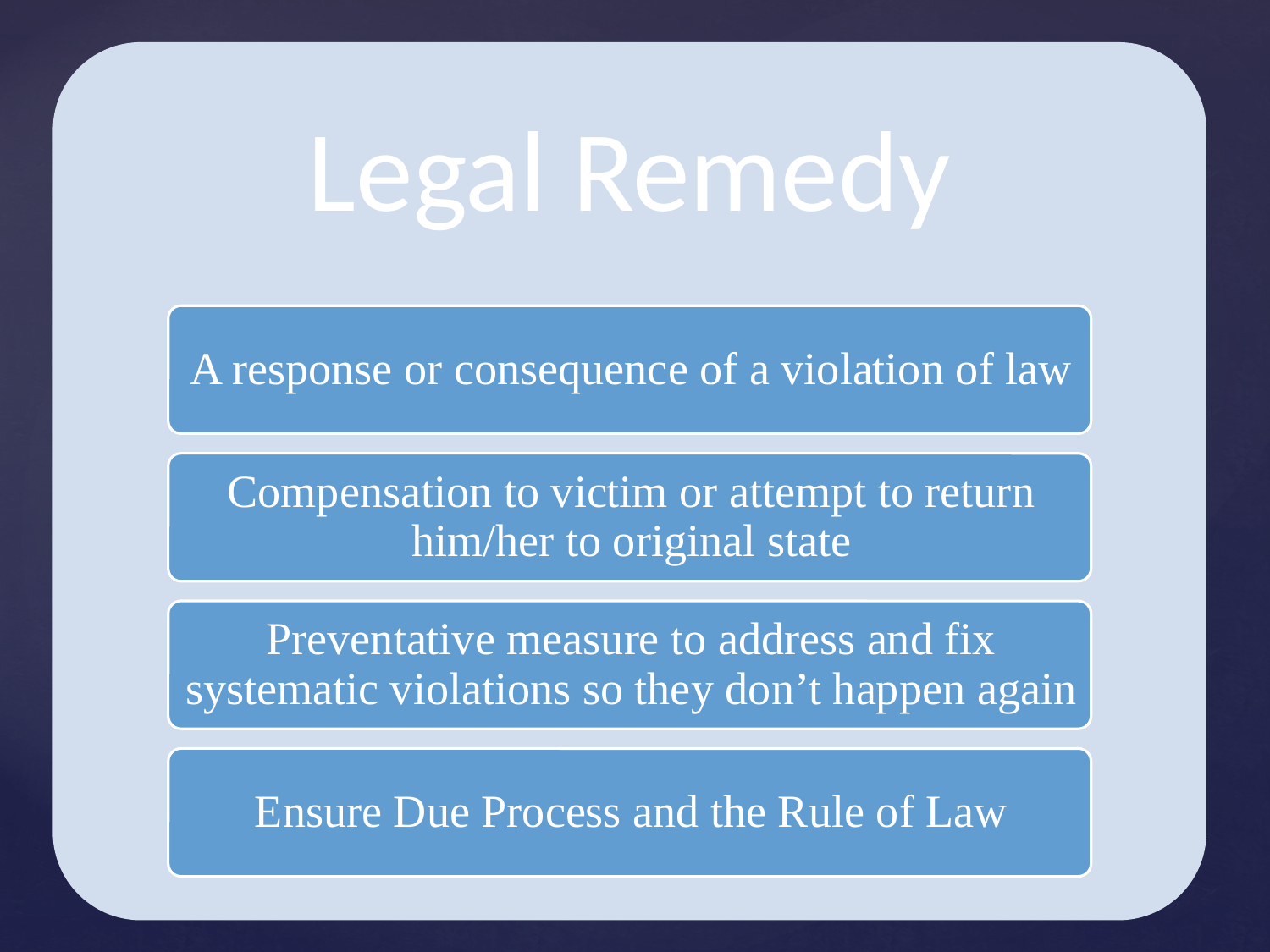

Legal Remedy
A response or consequence of a violation of law
Compensation to victim or attempt to return him/her to original state
Preventative measure to address and fix systematic violations so they don’t happen again
Ensure Due Process and the Rule of Law